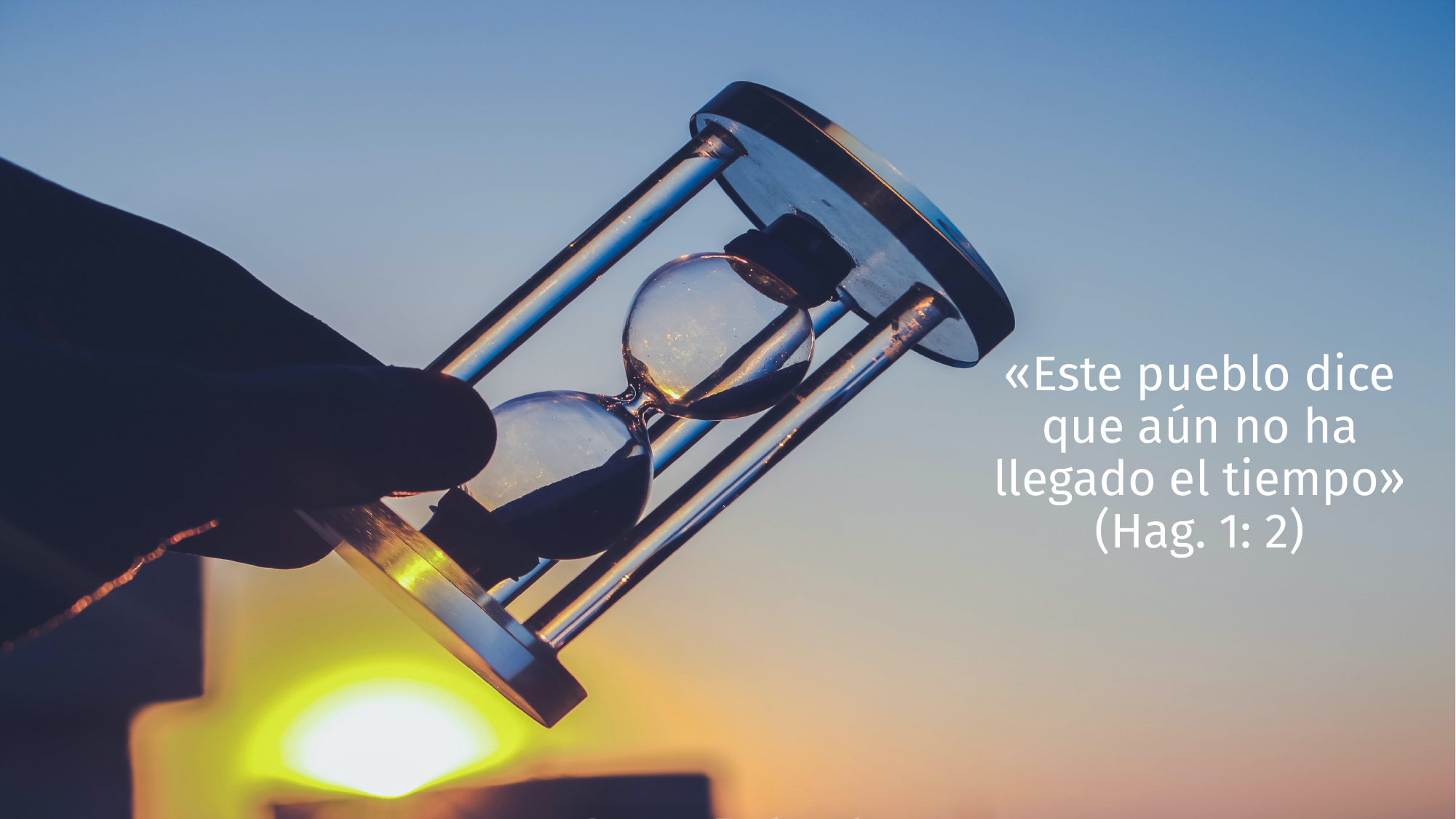

«Este pueblo dice que aún no ha llegado el tiempo» (Hag. 1: 2)